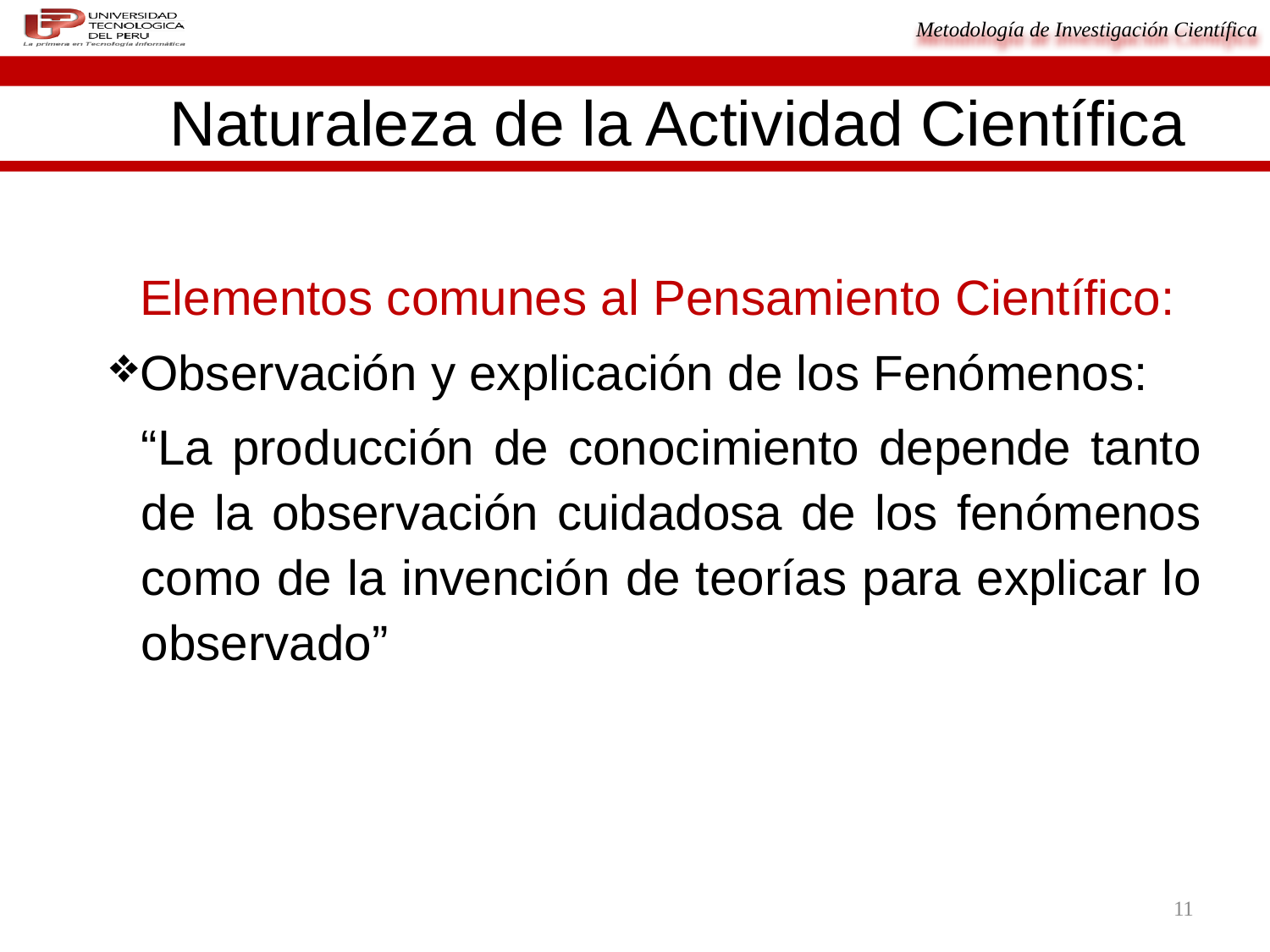

Naturaleza de la Actividad Científica
Elementos comunes al Pensamiento Científico:
Observación y explicación de los Fenómenos:
“La producción de conocimiento depende tanto de la observación cuidadosa de los fenómenos como de la invención de teorías para explicar lo observado”
11